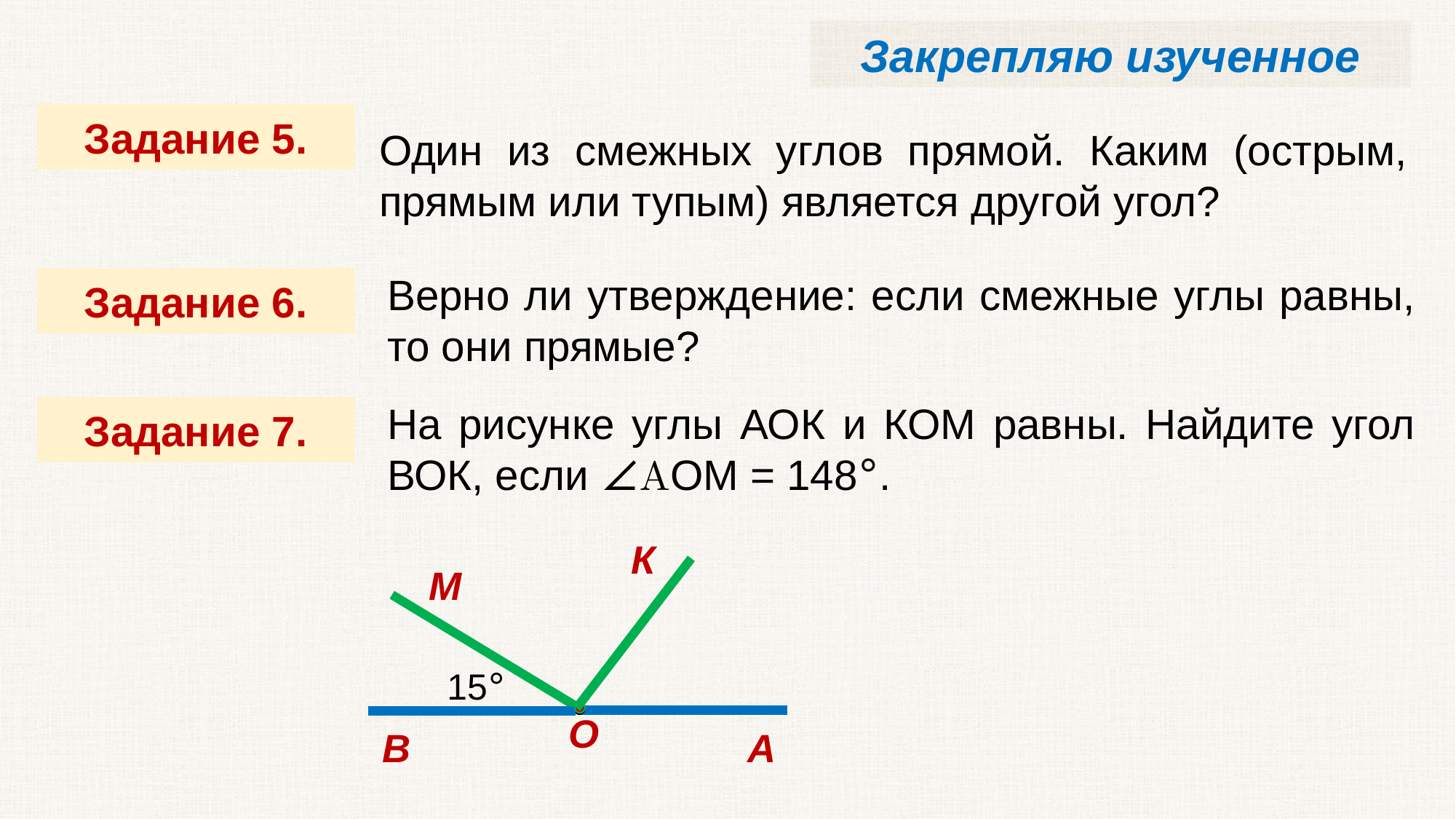

Закрепляю изученное
Задание 5.
Один из смежных углов прямой. Каким (острым, прямым или тупым) является другой угол?
Верно ли утверждение: если смежные углы равны, то они прямые?
Задание 6.
На рисунке углы АОК и КОМ равны. Найдите угол ВОК, если ∠АОМ = 148°.
Задание 7.
К
М

О
В
А
15°